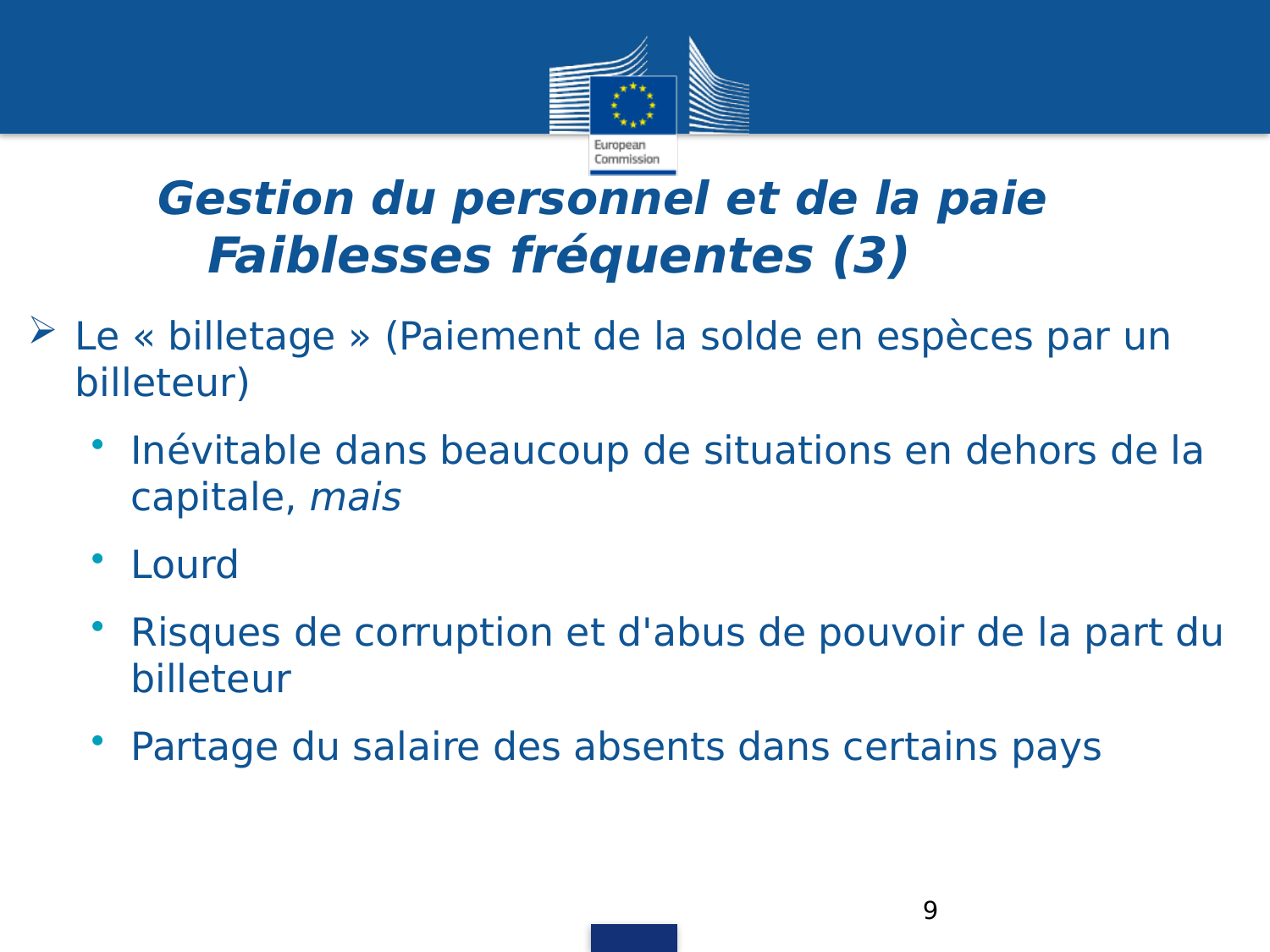

# Gestion du personnel et de la paie Faiblesses fréquentes (3)
Le « billetage » (Paiement de la solde en espèces par un billeteur)
Inévitable dans beaucoup de situations en dehors de la capitale, mais
Lourd
Risques de corruption et d'abus de pouvoir de la part du billeteur
Partage du salaire des absents dans certains pays
9